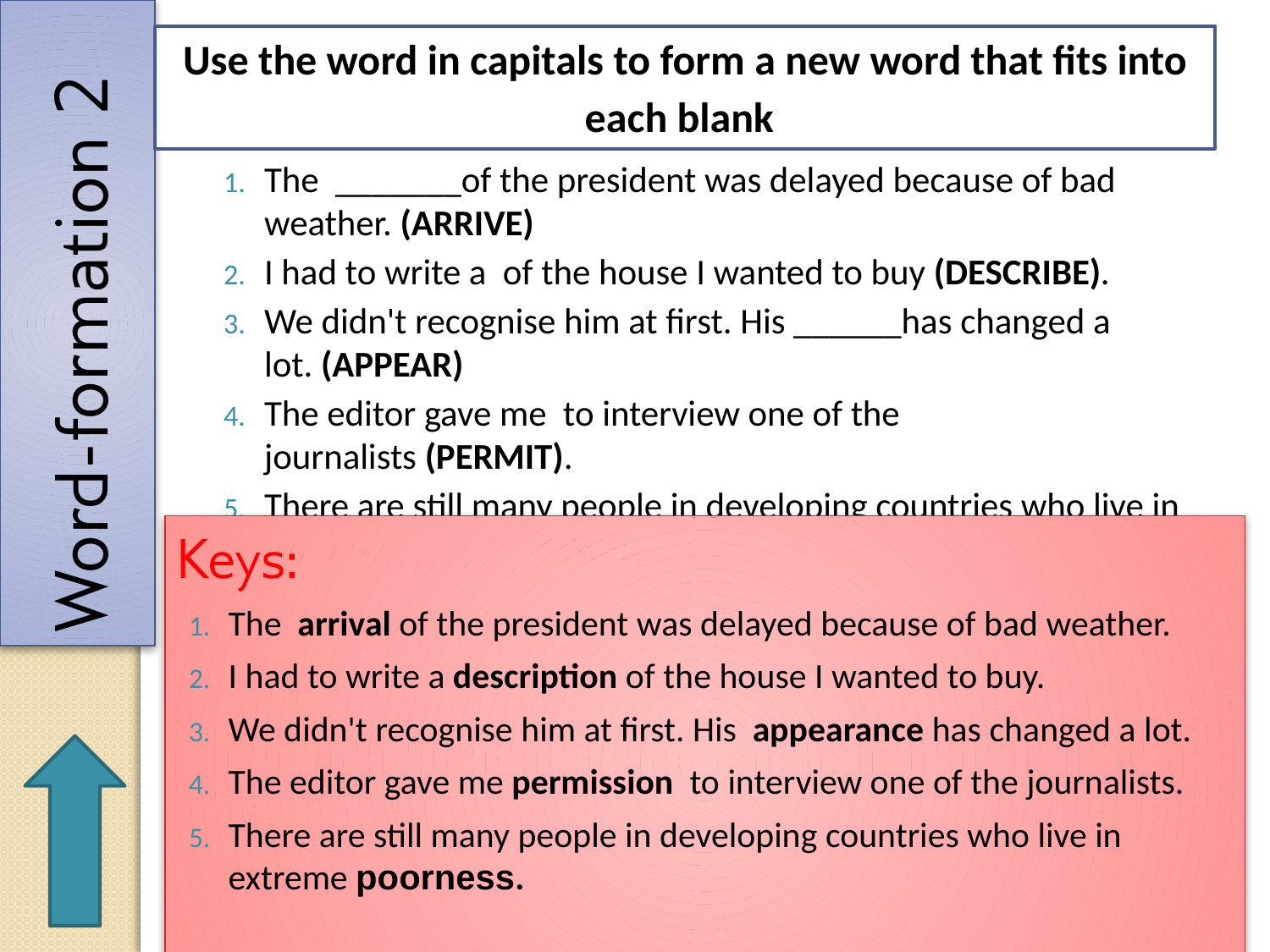

Word-formation 2
Use the word in capitals to form a new word that fits into each blank
The  _______of the president was delayed because of bad weather. (ARRIVE)
I had to write a  of the house I wanted to buy (DESCRIBE).
We didn't recognise him at first. His ______has changed a lot. (APPEAR)
The editor gave me  to interview one of the journalists (PERMIT).
There are still many people in developing countries who live in extreme_______  (POOR).

Keys:
The  arrival of the president was delayed because of bad weather.
I had to write a description of the house I wanted to buy.
We didn't recognise him at first. His  appearance has changed a lot.
The editor gave me permission  to interview one of the journalists.
There are still many people in developing countries who live in extreme poorness.